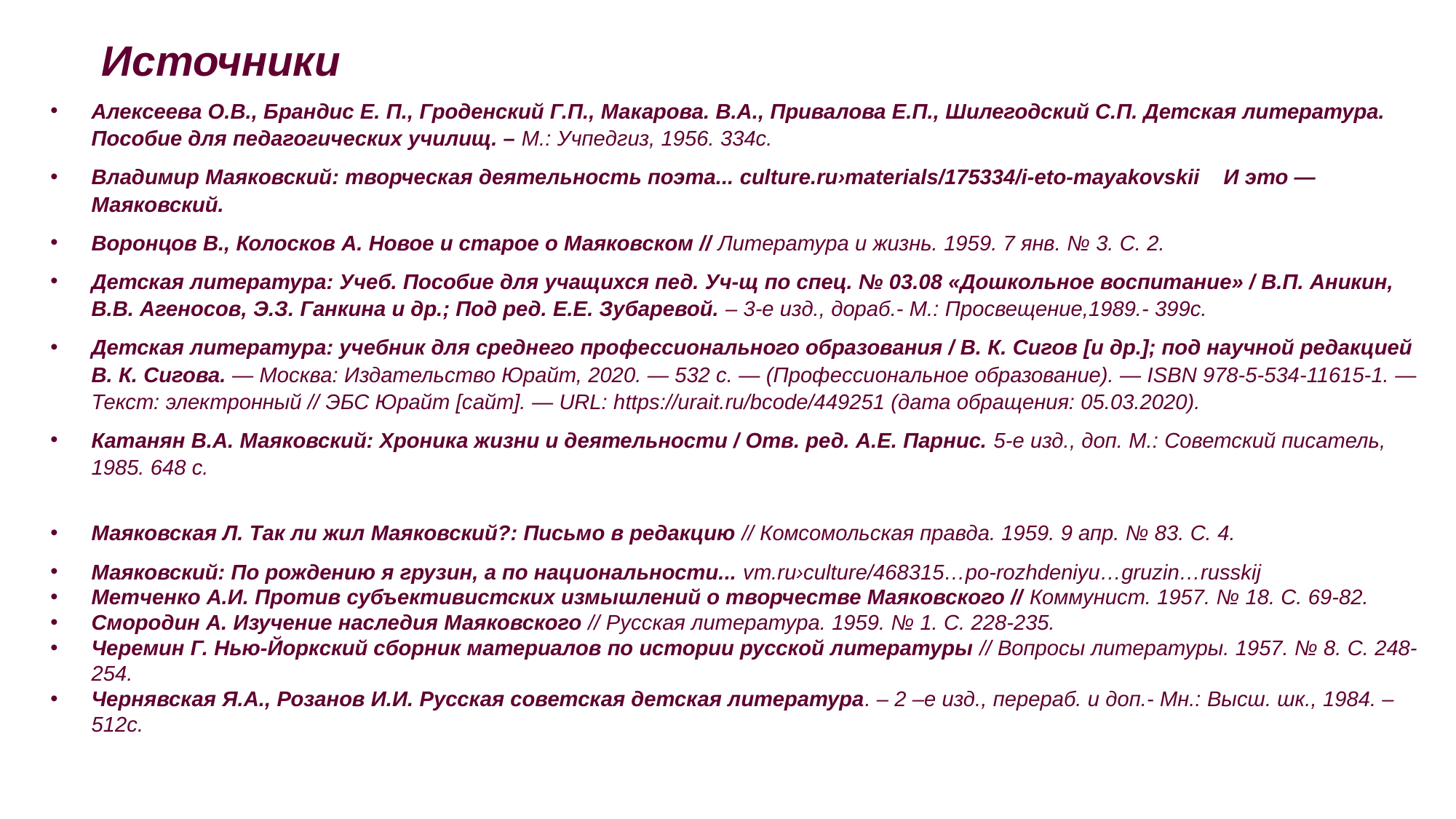

Источники
Алексеева О.В., Брандис Е. П., Гроденский Г.П., Макарова. В.А., Привалова Е.П., Шилегодский С.П. Детская литература. Пособие для педагогических училищ. – М.: Учпедгиз, 1956. 334с.
Владимир Маяковский: творческая деятельность поэта... culture.ru›materials/175334/i-eto-mayakovskii    И это — Маяковский.
Воронцов В., Колосков А. Новое и старое о Маяковском // Литература и жизнь. 1959. 7 янв. № 3. С. 2.
Детская литература: Учеб. Пособие для учащихся пед. Уч-щ по спец. № 03.08 «Дошкольное воспитание» / В.П. Аникин, В.В. Агеносов, Э.З. Ганкина и др.; Под ред. Е.Е. Зубаревой. – 3-е изд., дораб.- М.: Просвещение,1989.- 399с.
Детская литература: учебник для среднего профессионального образования / В. К. Сигов [и др.]; под научной редакцией В. К. Сигова. — Москва: Издательство Юрайт, 2020. — 532 с. — (Профессиональное образование). — ISBN 978-5-534-11615-1. — Текст: электронный // ЭБС Юрайт [сайт]. — URL: https://urait.ru/bcode/449251 (дата обращения: 05.03.2020).
Катанян В.А. Маяковский: Хроника жизни и деятельности / Отв. ред. А.Е. Парнис. 5-е изд., доп. М.: Советский писатель, 1985. 648 с.

Маяковская Л. Так ли жил Маяковский?: Письмо в редакцию // Комсомольская правда. 1959. 9 апр. № 83. С. 4.
Маяковский: По рождению я грузин, а по национальности... vm.ru›culture/468315…po-rozhdeniyu…gruzin…russkij
Метченко А.И. Против субъективистских измышлений о творчестве Маяковского // Коммунист. 1957. № 18. С. 69-82.
Смородин А. Изучение наследия Маяковского // Русская литература. 1959. № 1. С. 228-235.
Черемин Г. Нью-Йоркский сборник материалов по истории русской литературы // Вопросы литературы. 1957. № 8. С. 248-254.
Чернявская Я.А., Розанов И.И. Русская советская детская литература. – 2 –е изд., перераб. и доп.- Мн.: Высш. шк., 1984. – 512с.